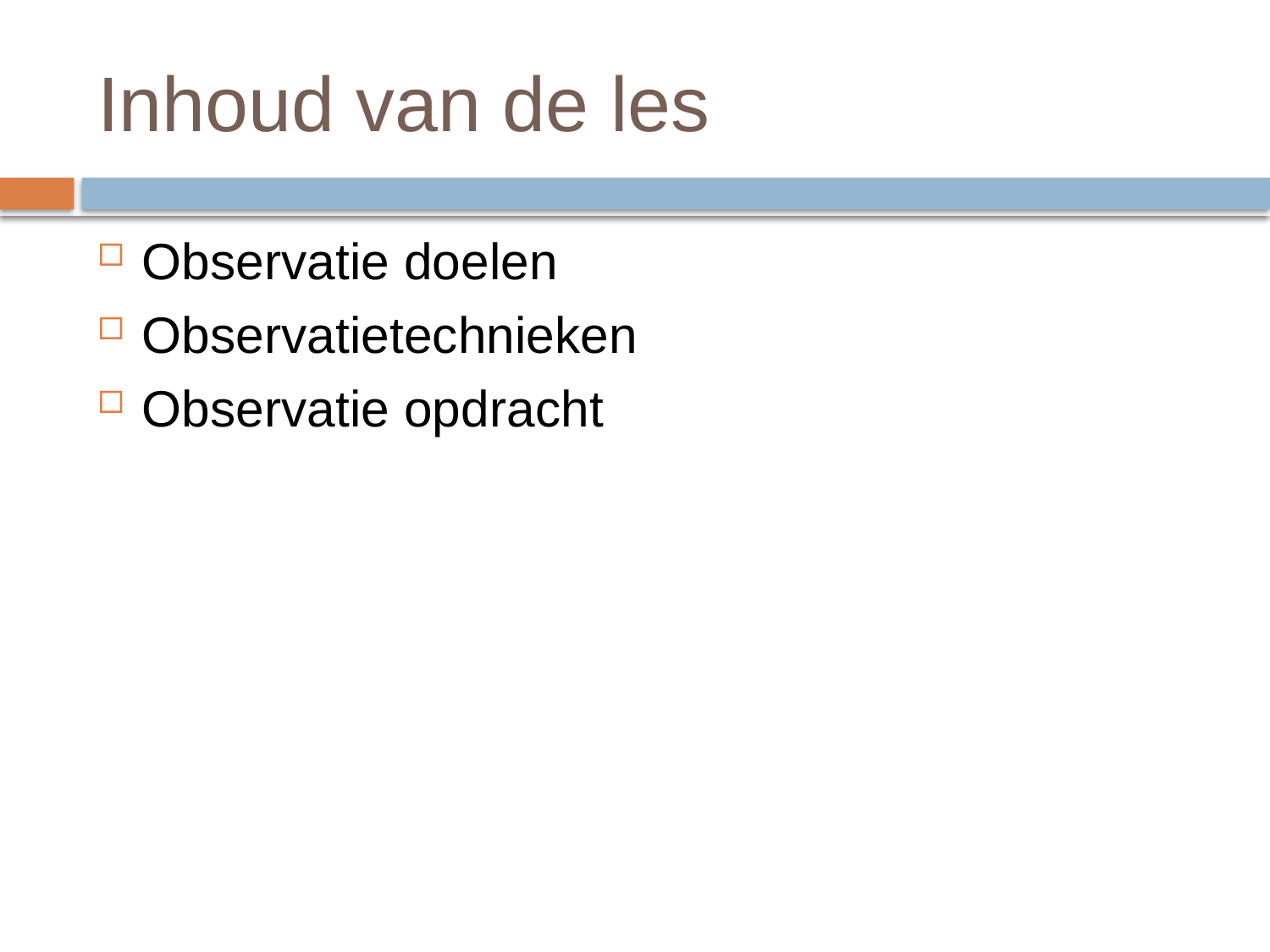

# Inhoud van de les
Observatie doelen
Observatietechnieken
Observatie opdracht